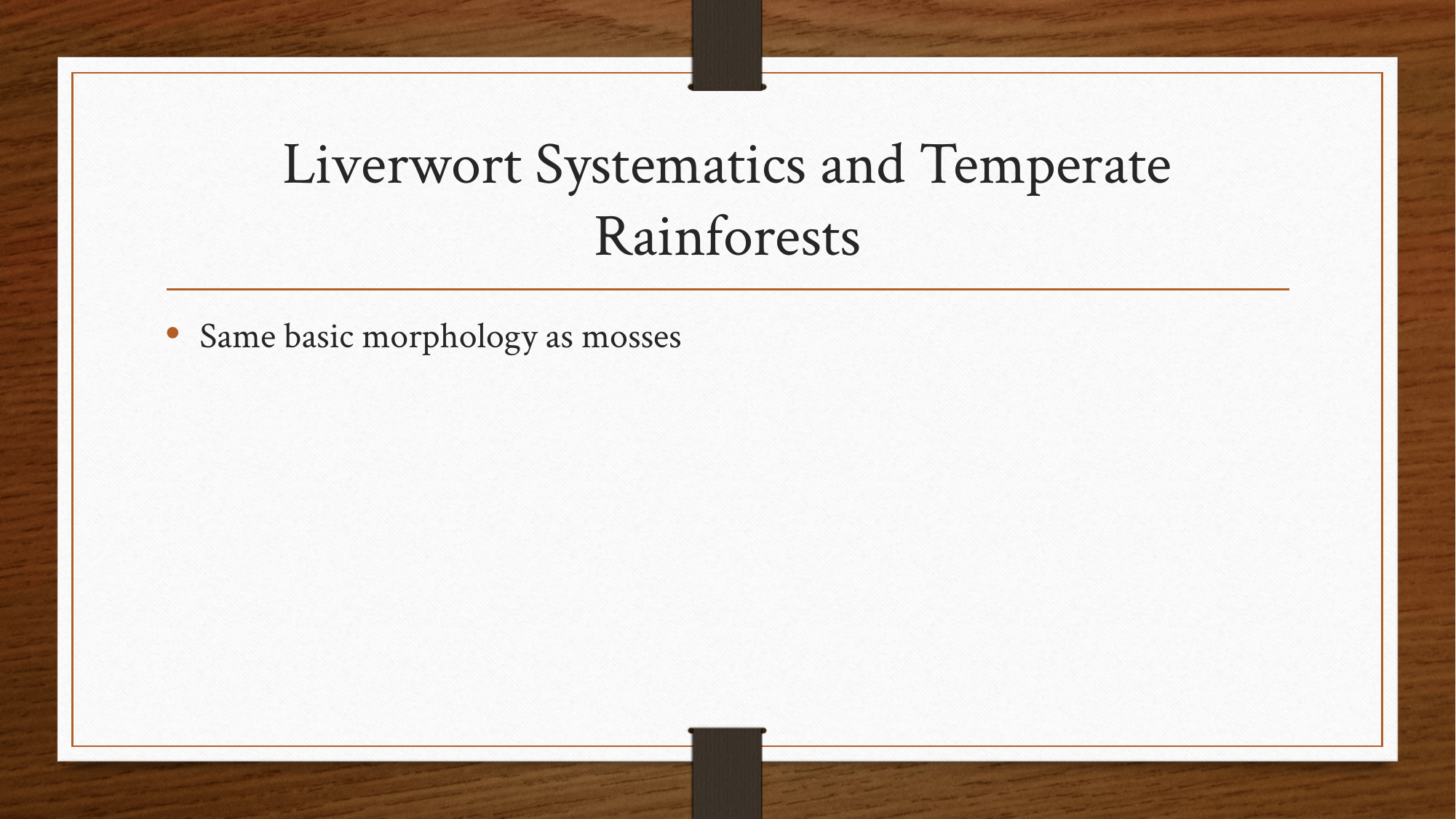

# Liverwort Systematics and Temperate Rainforests
Same basic morphology as mosses